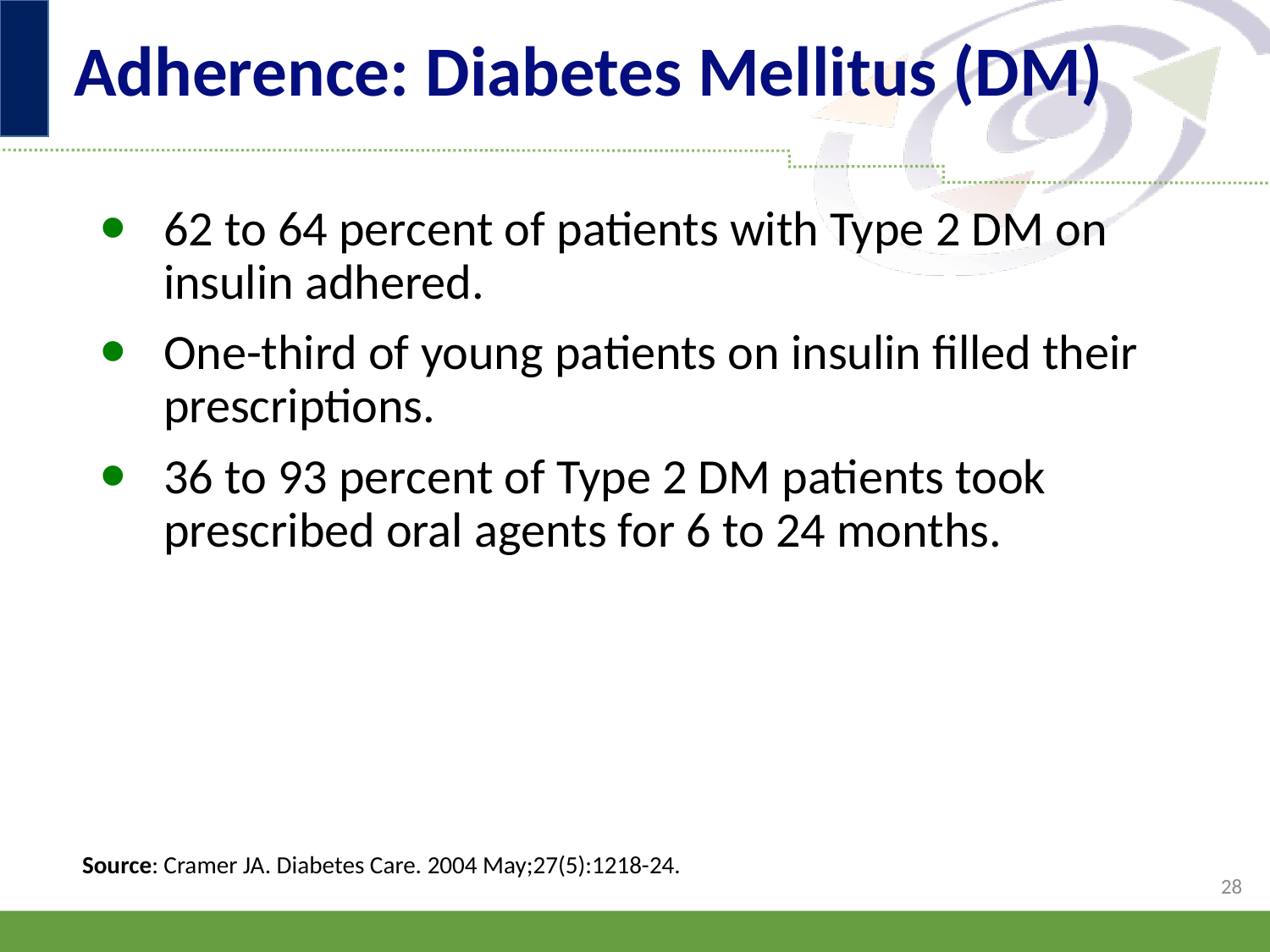

# Adherence: Diabetes Mellitus (DM)
62 to 64 percent of patients with Type 2 DM on insulin adhered.
One-third of young patients on insulin filled their prescriptions.
36 to 93 percent of Type 2 DM patients took prescribed oral agents for 6 to 24 months.
Source: Cramer JA. Diabetes Care. 2004 May;27(5):1218-24.
28